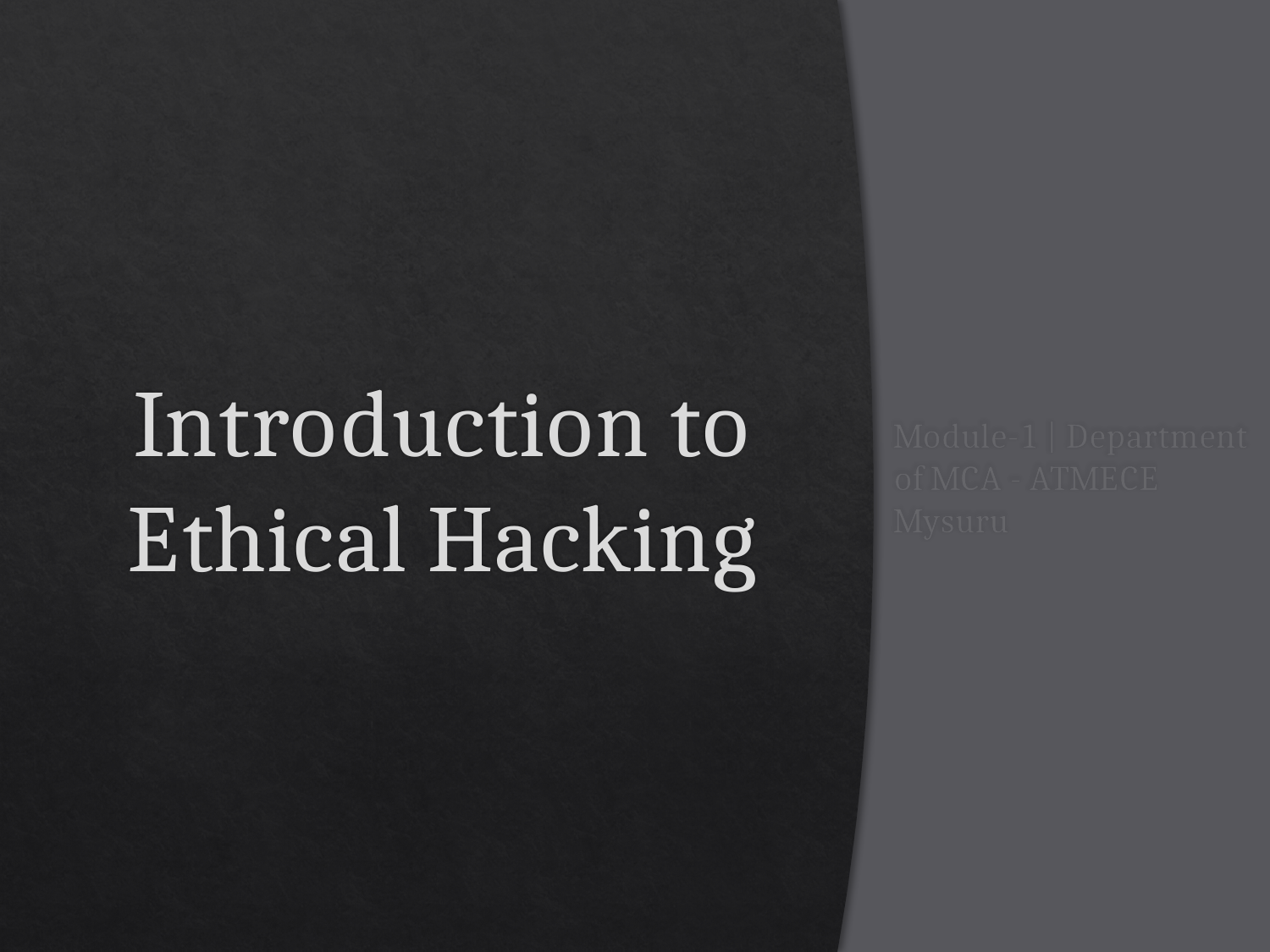

# Introduction to Ethical Hacking
Module-1 | Department of MCA - ATMECE Mysuru